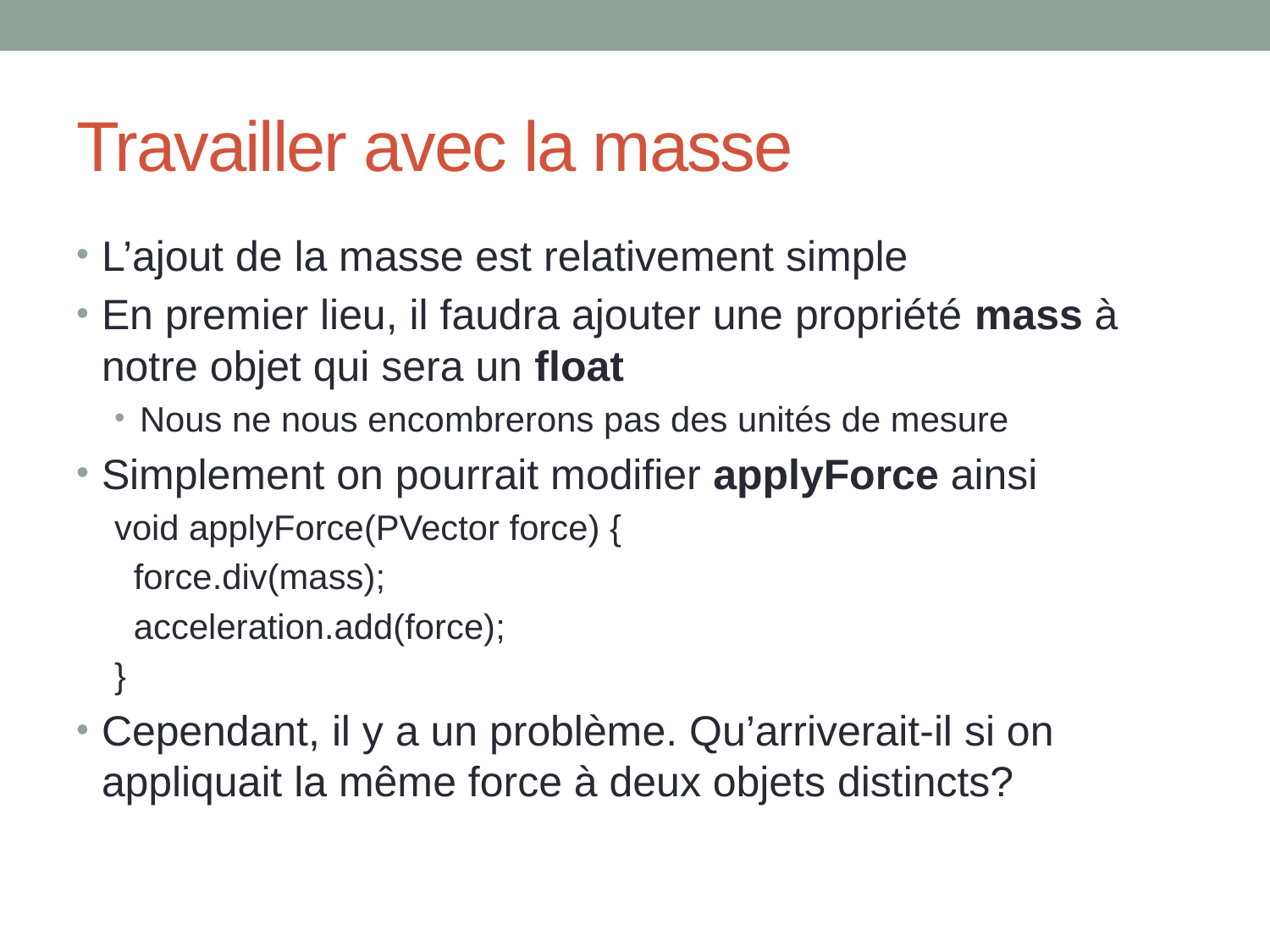

# Travailler avec la masse
L’ajout de la masse est relativement simple
En premier lieu, il faudra ajouter une propriété mass à notre objet qui sera un float
Nous ne nous encombrerons pas des unités de mesure
Simplement on pourrait modifier applyForce ainsi
void applyForce(PVector force) {
  force.div(mass);
  acceleration.add(force);
}
Cependant, il y a un problème. Qu’arriverait-il si on appliquait la même force à deux objets distincts?